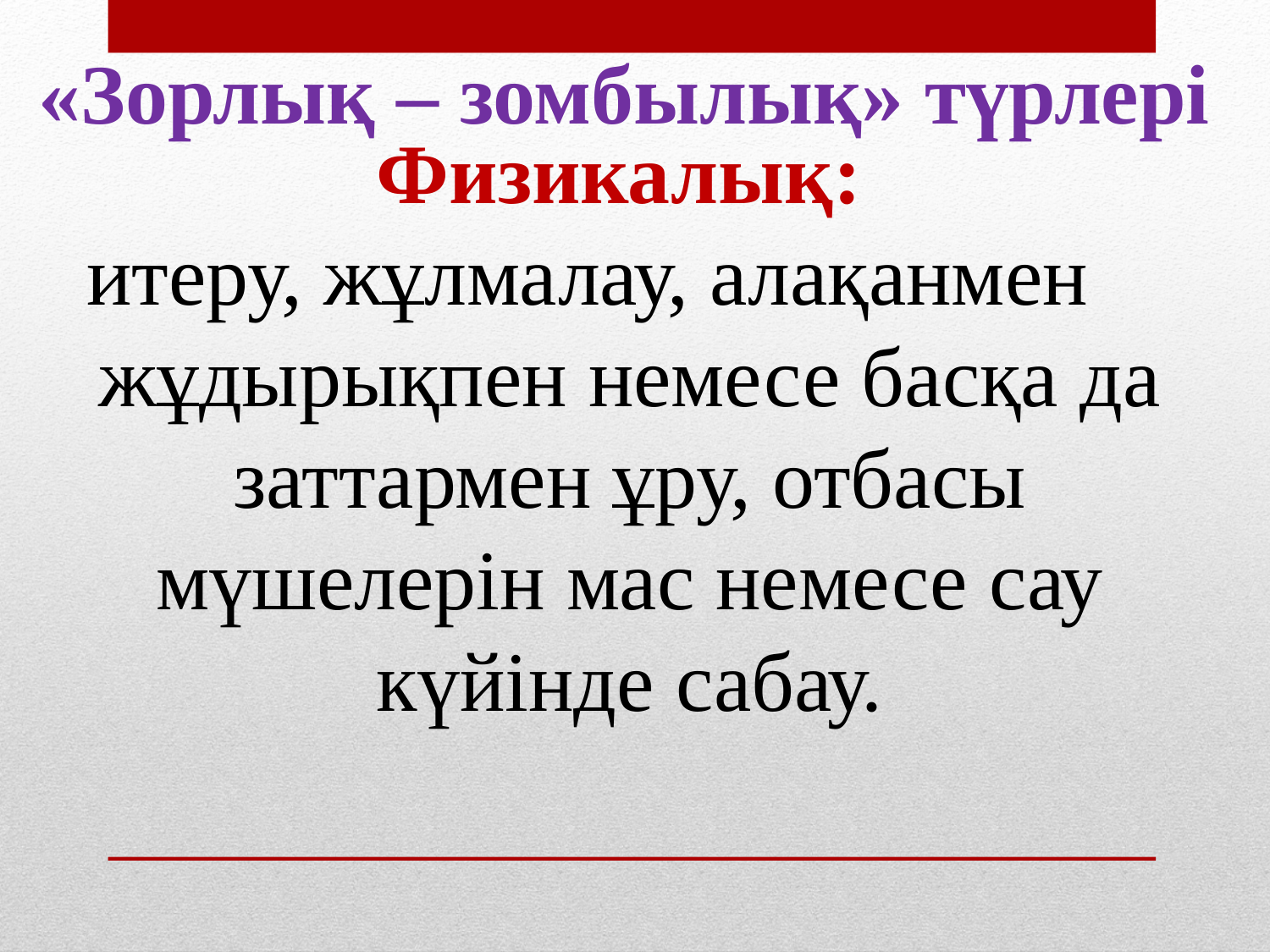

«Зорлық – зомбылық» түрлері
# Физикалық: итеру, жұлмалау, алақанмен     жұдырықпен немесе басқа да заттармен ұру, отбасы мүшелерін мас немесе сау күйінде сабау.